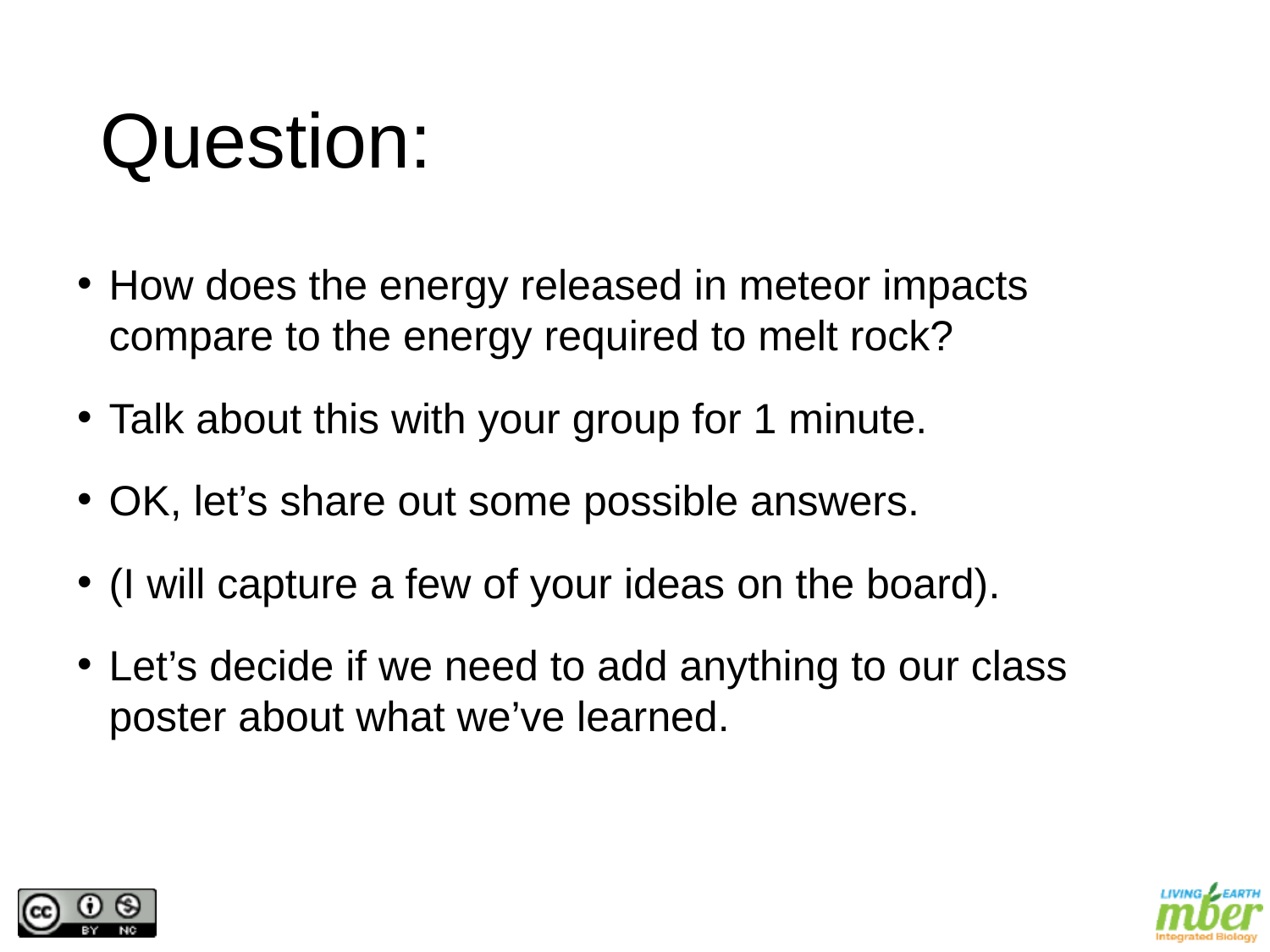

# Question:
How does the energy released in meteor impacts compare to the energy required to melt rock?
Talk about this with your group for 1 minute.
OK, let’s share out some possible answers.
(I will capture a few of your ideas on the board).
Let’s decide if we need to add anything to our class poster about what we’ve learned.